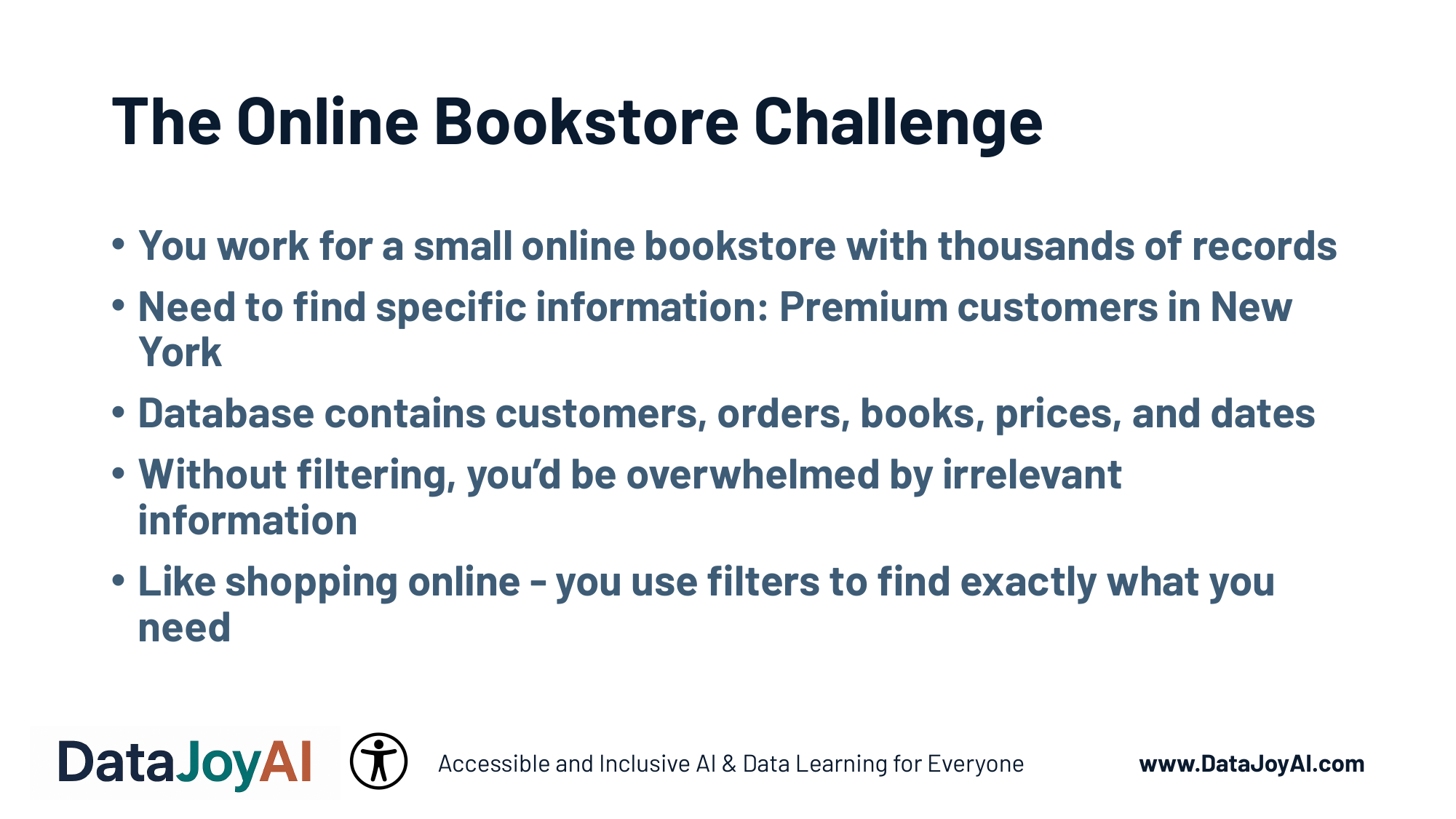

# The Online Bookstore Challenge
You work for a small online bookstore with thousands of records
Need to find specific information: Premium customers in New York
Database contains customers, orders, books, prices, and dates
Without filtering, you’d be overwhelmed by irrelevant information
Like shopping online - you use filters to find exactly what you need